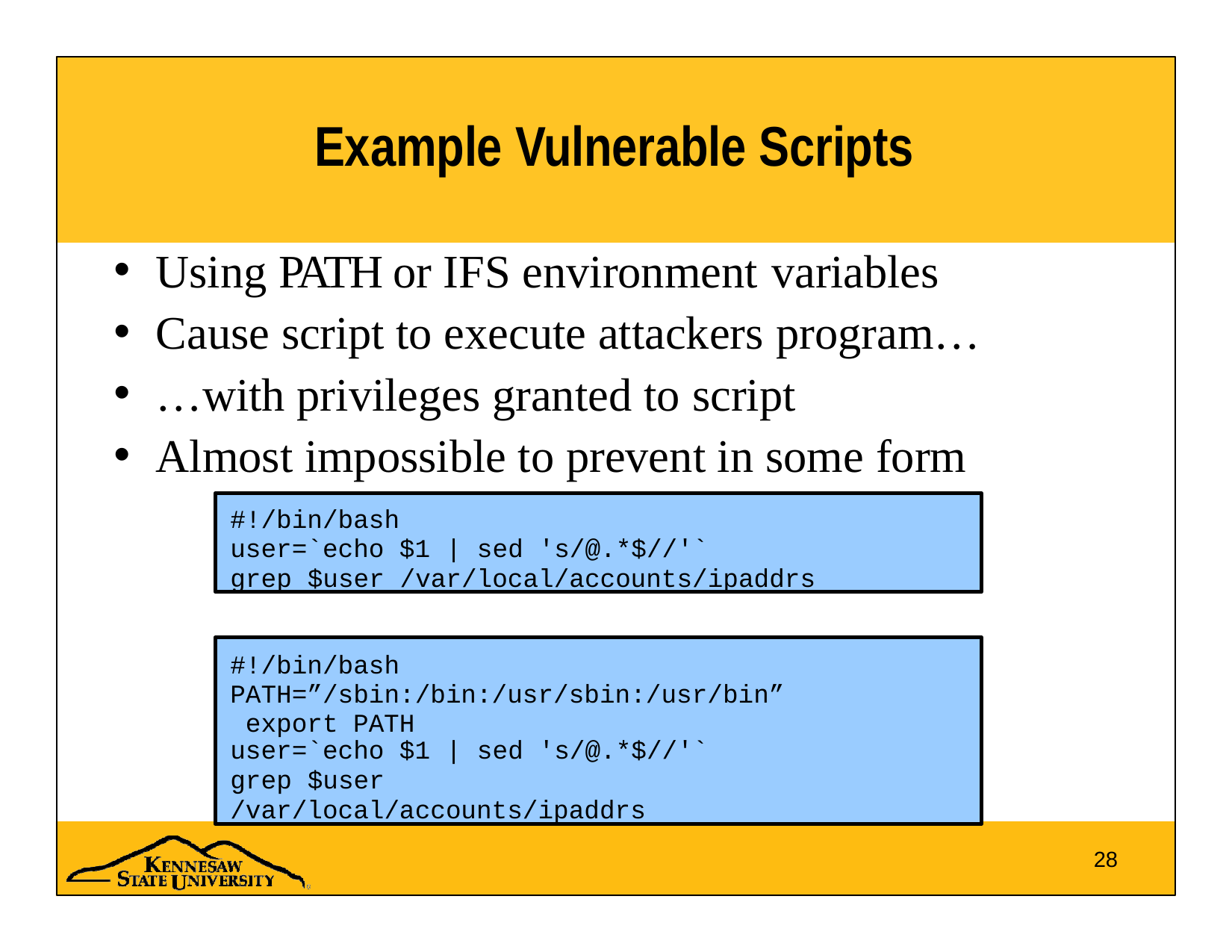

# Example Vulnerable Scripts
Using PATH or IFS environment variables
Cause script to execute attackers program…
…with privileges granted to script
Almost impossible to prevent in some form
#!/bin/bash
user=`echo $1 | sed 's/@.*$//'`
grep $user /var/local/accounts/ipaddrs
#!/bin/bash  PATH=”/sbin:/bin:/usr/sbin:/usr/bin”  export PATH
user=`echo $1 | sed 's/@.*$//'`
grep $user /var/local/accounts/ipaddrs

28